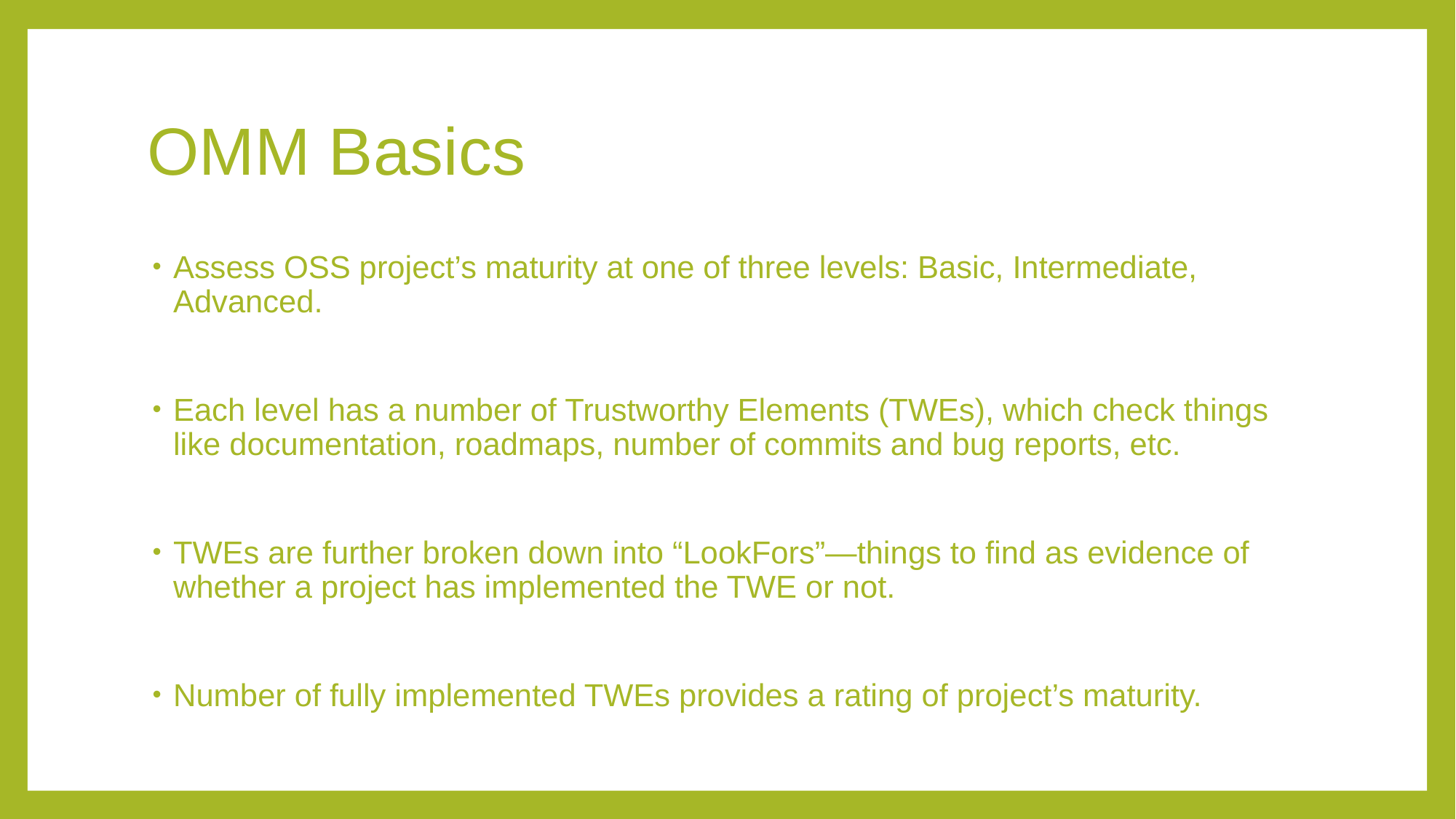

# OMM Basics
Assess OSS project’s maturity at one of three levels: Basic, Intermediate, Advanced.

Each level has a number of Trustworthy Elements (TWEs), which check things like documentation, roadmaps, number of commits and bug reports, etc.

TWEs are further broken down into “LookFors”—things to find as evidence of whether a project has implemented the TWE or not.

Number of fully implemented TWEs provides a rating of project’s maturity.